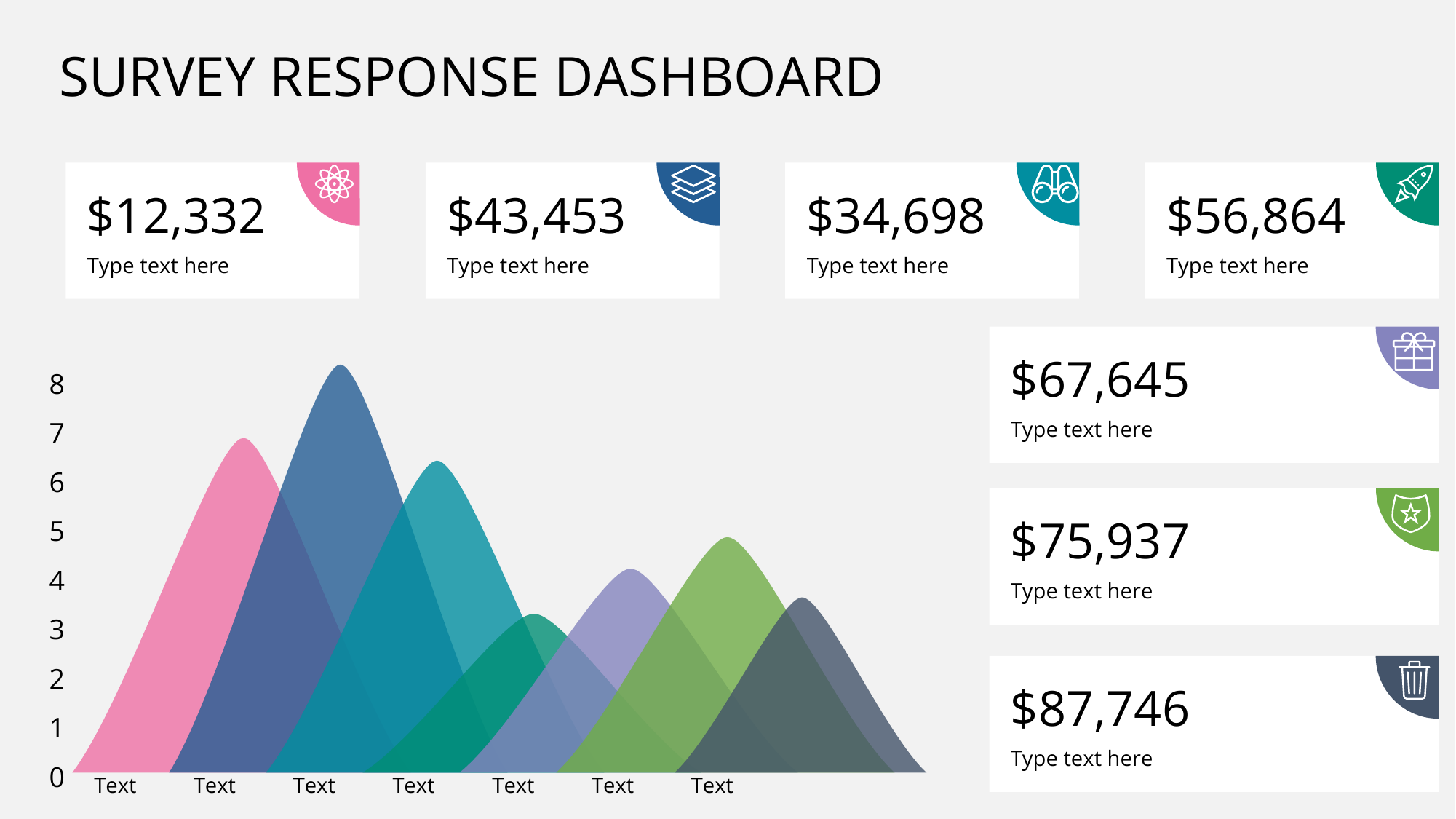

# SURVEY RESPONSE DASHBOARD

$12,332
Type text here
$43,453
Type text here
$34,698
Type text here
$56,864
Type text here

$67,645
Type text here

$75,937
Type text here

$87,746
Type text here

8
7
6
5
4
3
2
1
0

Text
Text
Text
Text
Text
Text
Text